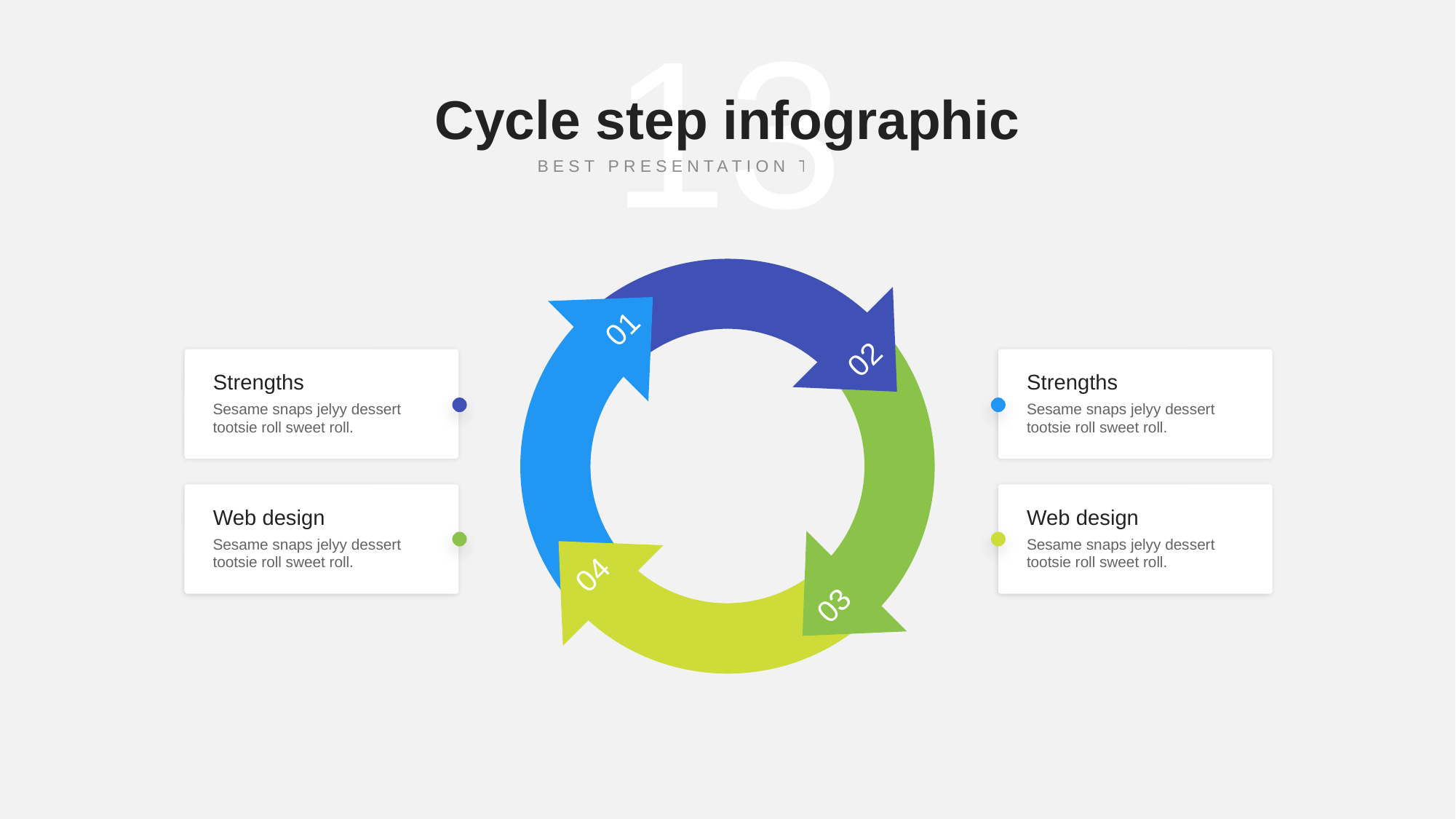

# Cycle step infographic
BEST PRESENTATION TEMPLATE

02
01

03

04

Strengths
Sesame snaps jelyy dessert tootsie roll sweet roll.

Strengths
Sesame snaps jelyy dessert tootsie roll sweet roll.

Web design
Sesame snaps jelyy dessert tootsie roll sweet roll.

Web design
Sesame snaps jelyy dessert tootsie roll sweet roll.